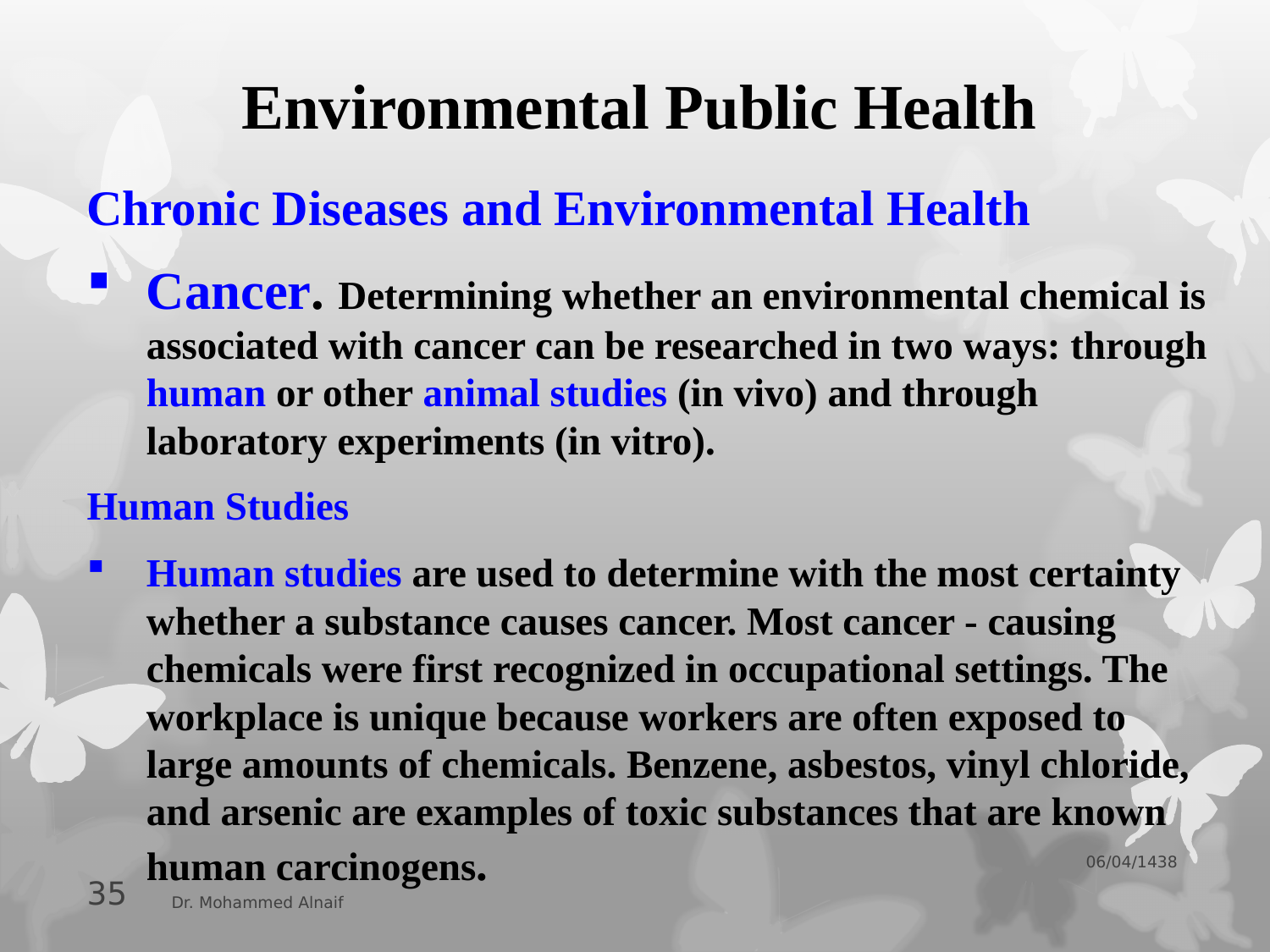

# Environmental Public Health
Chronic Diseases and Environmental Health
Cancer. Determining whether an environmental chemical is associated with cancer can be researched in two ways: through human or other animal studies (in vivo) and through laboratory experiments (in vitro).
Human Studies
Human studies are used to determine with the most certainty whether a substance causes cancer. Most cancer - causing chemicals were first recognized in occupational settings. The workplace is unique because workers are often exposed to large amounts of chemicals. Benzene, asbestos, vinyl chloride, and arsenic are examples of toxic substances that are known human carcinogens.
06/04/1438
35
Dr. Mohammed Alnaif